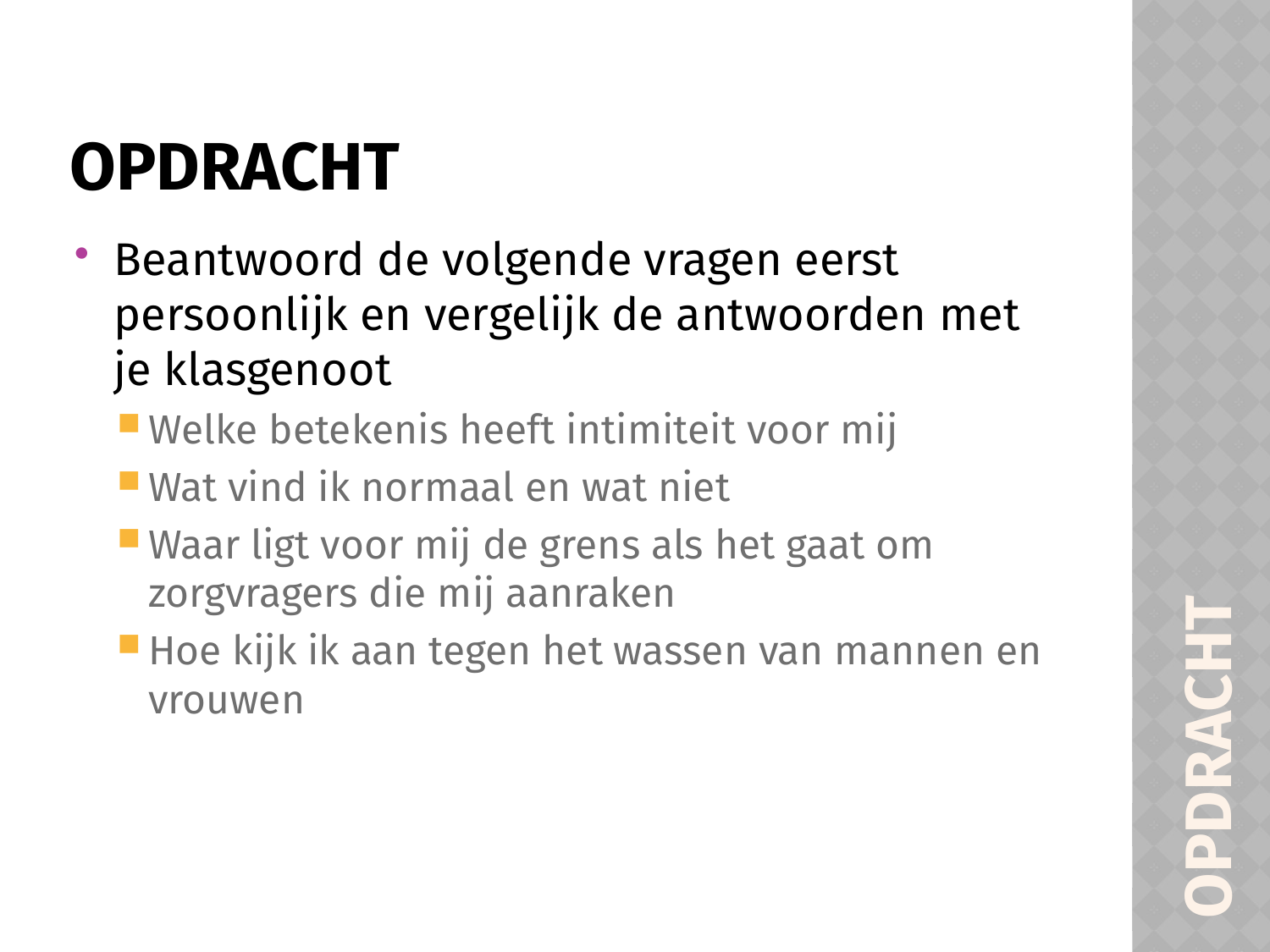

# opdracht
Beantwoord de volgende vragen eerst persoonlijk en vergelijk de antwoorden met je klasgenoot
Welke betekenis heeft intimiteit voor mij
Wat vind ik normaal en wat niet
Waar ligt voor mij de grens als het gaat om zorgvragers die mij aanraken
Hoe kijk ik aan tegen het wassen van mannen en vrouwen

opdracht